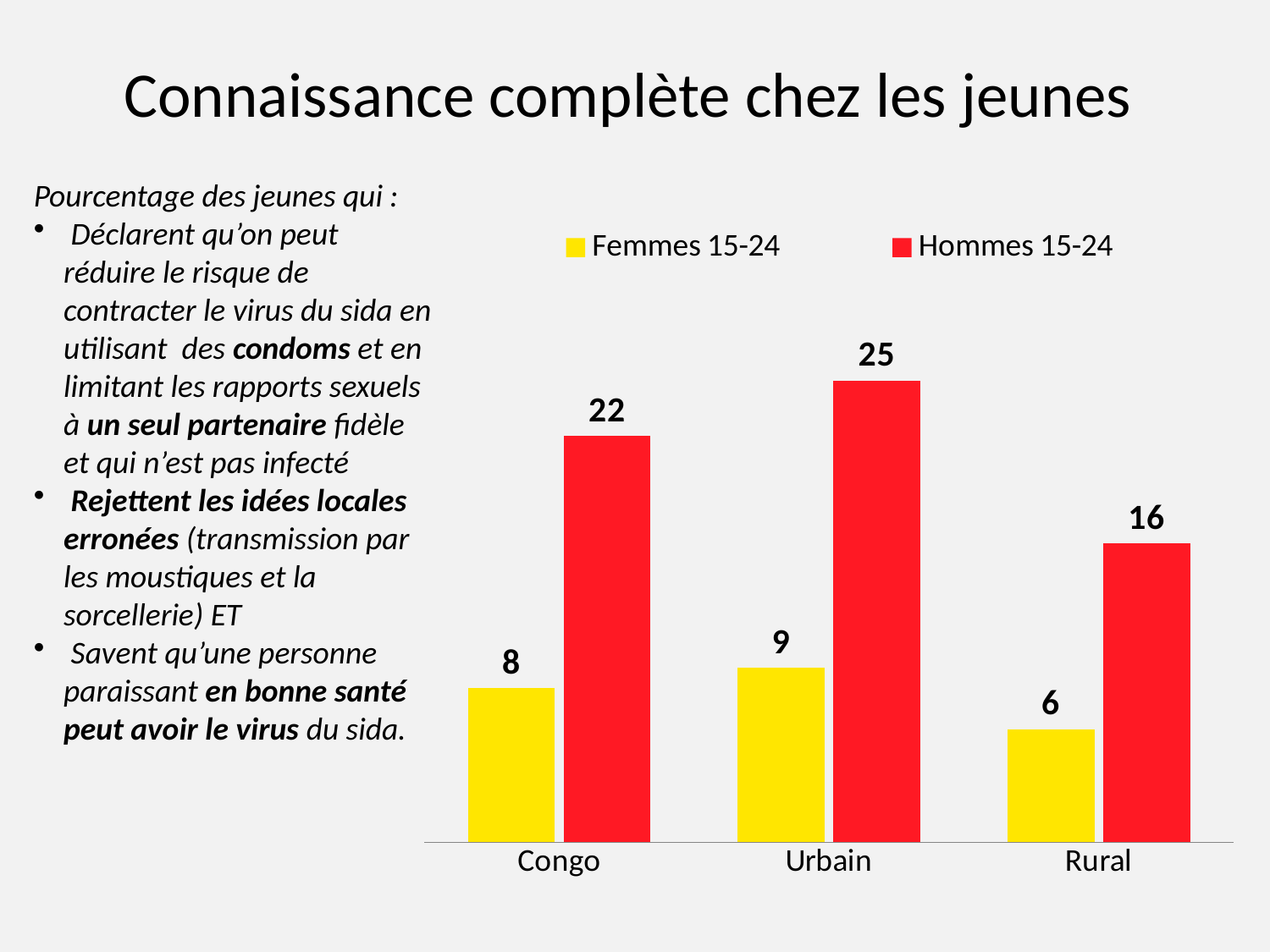

Connaissance complète chez les jeunes
Pourcentage des jeunes qui :
 Déclarent qu’on peut réduire le risque de contracter le virus du sida en utilisant  des condoms et en limitant les rapports sexuels à un seul partenaire fidèle et qui n’est pas infecté
 Rejettent les idées locales erronées (transmission par les moustiques et la sorcellerie) ET
 Savent qu’une personne paraissant en bonne santé peut avoir le virus du sida.

### Chart

| Category | Femmes 15-24 | Hommes 15-24 |
|---|---|---|
| Congo | 8.3 | 21.9 |
| Urbain | 9.4 | 24.9 |
| Rural | 6.1 | 16.1 |